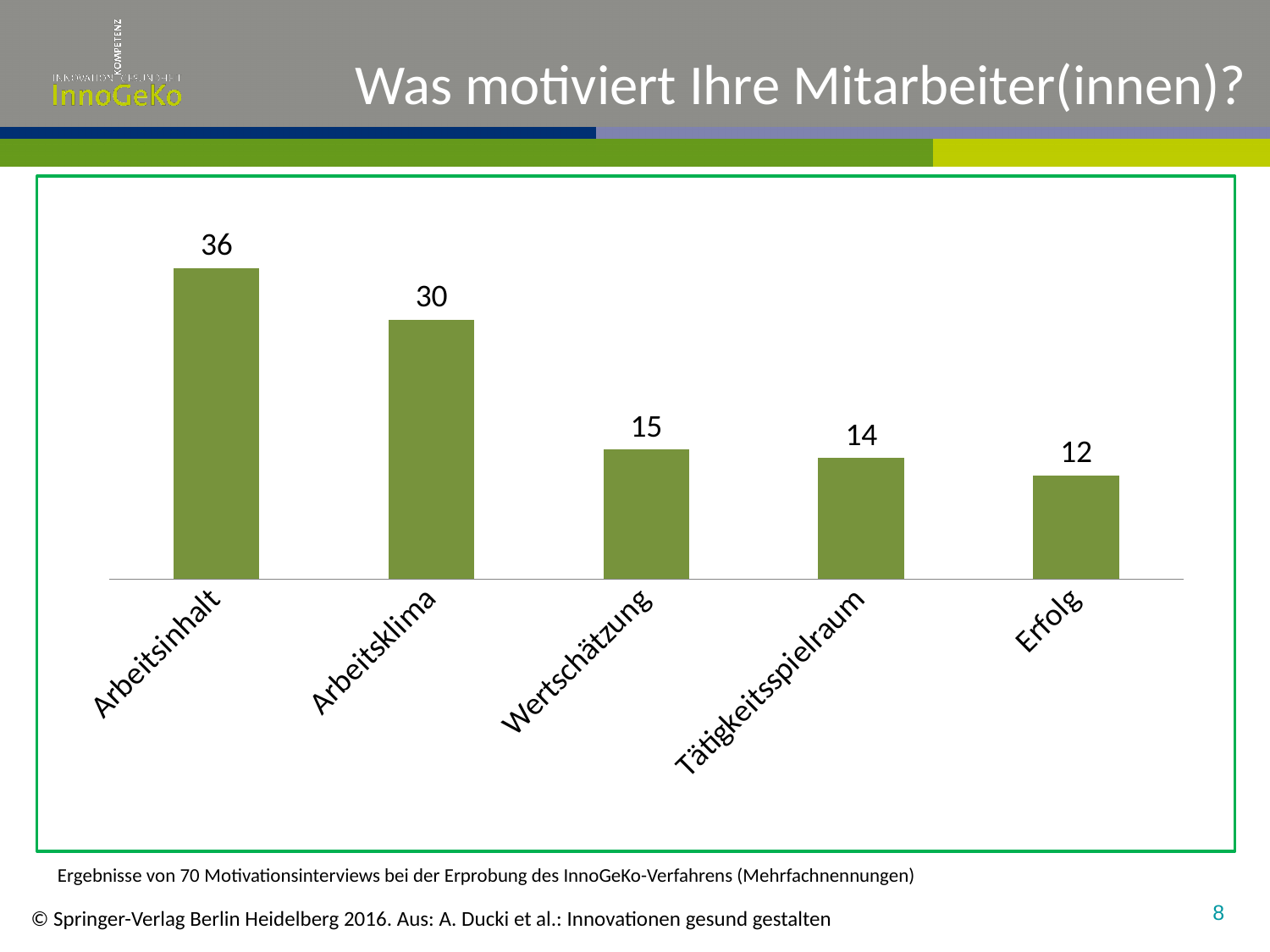

# Was motiviert Ihre Mitarbeiter(innen)?

### Chart

| Category | Datenreihe 1 |
|---|---|
| Arbeitsinhalt | 36.0 |
| Arbeitsklima | 30.0 |
| Wertschätzung | 15.0 |
| Tätigkeitsspielraum | 14.0 |
| Erfolg | 12.0 |
Ergebnisse von 70 Motivationsinterviews bei der Erprobung des InnoGeKo-Verfahrens (Mehrfachnennungen)
8
© Springer-Verlag Berlin Heidelberg 2016. Aus: A. Ducki et al.: Innovationen gesund gestalten